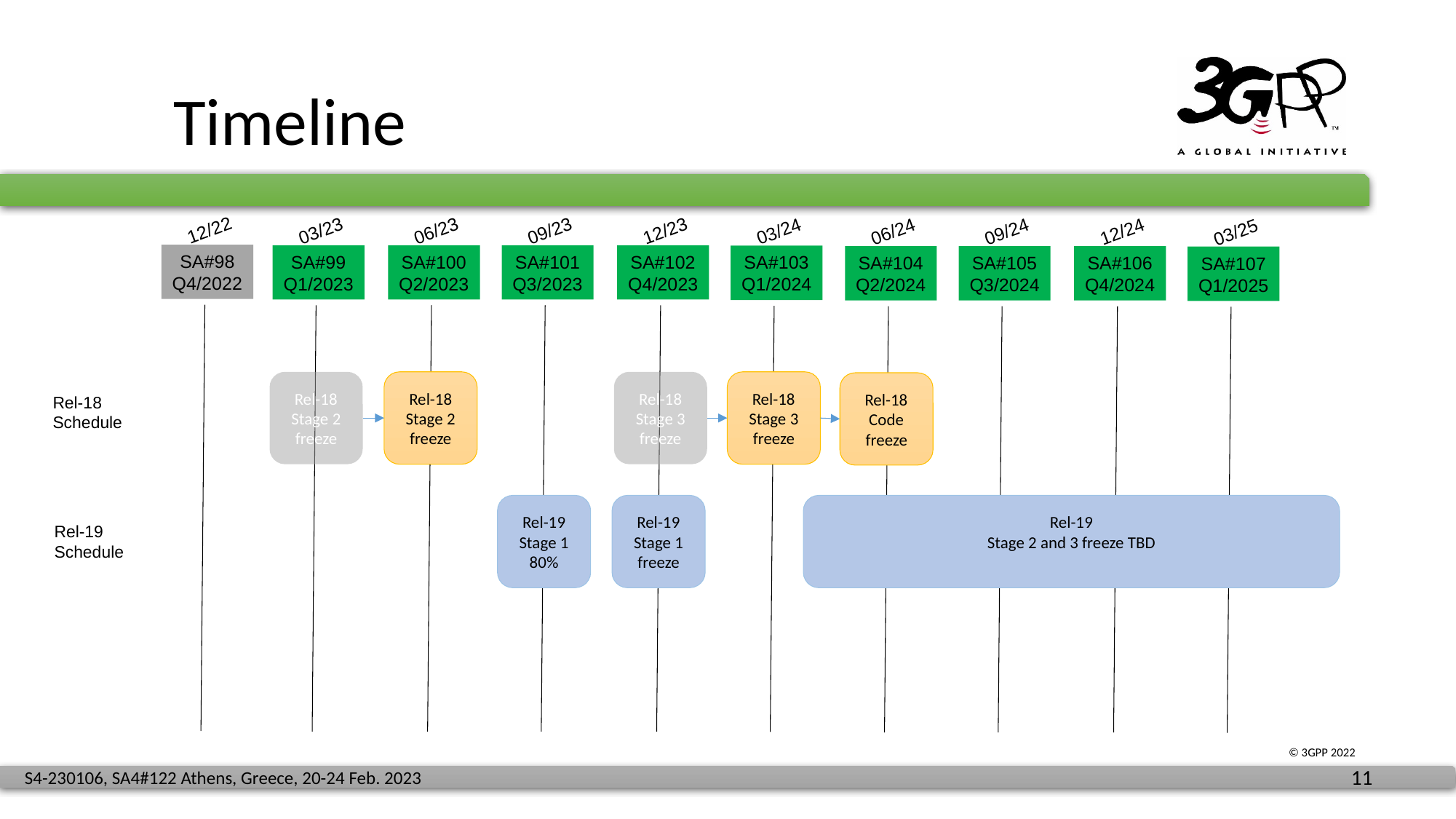

# Timeline
12/22
03/23
06/23
09/23
12/23
03/24
06/24
09/24
12/24
03/25
SA#98
Q4/2022
SA#99
Q1/2023
SA#100
Q2/2023
SA#101
Q3/2023
SA#102
Q4/2023
SA#103
Q1/2024
SA#104
Q2/2024
SA#105
Q3/2024
SA#106
Q4/2024
SA#107
Q1/2025
Rel-18
Stage 3
freeze
Rel-18
Stage 2
freeze
Rel-18
Stage 2
freeze
Rel-18
Stage 3
freeze
Rel-18
Code
freeze
Rel-18
Schedule
Rel-19
Stage 2 and 3 freeze TBD

Rel-19
Stage 1
freeze
Rel-19
Stage 1
80%
Rel-19
Schedule